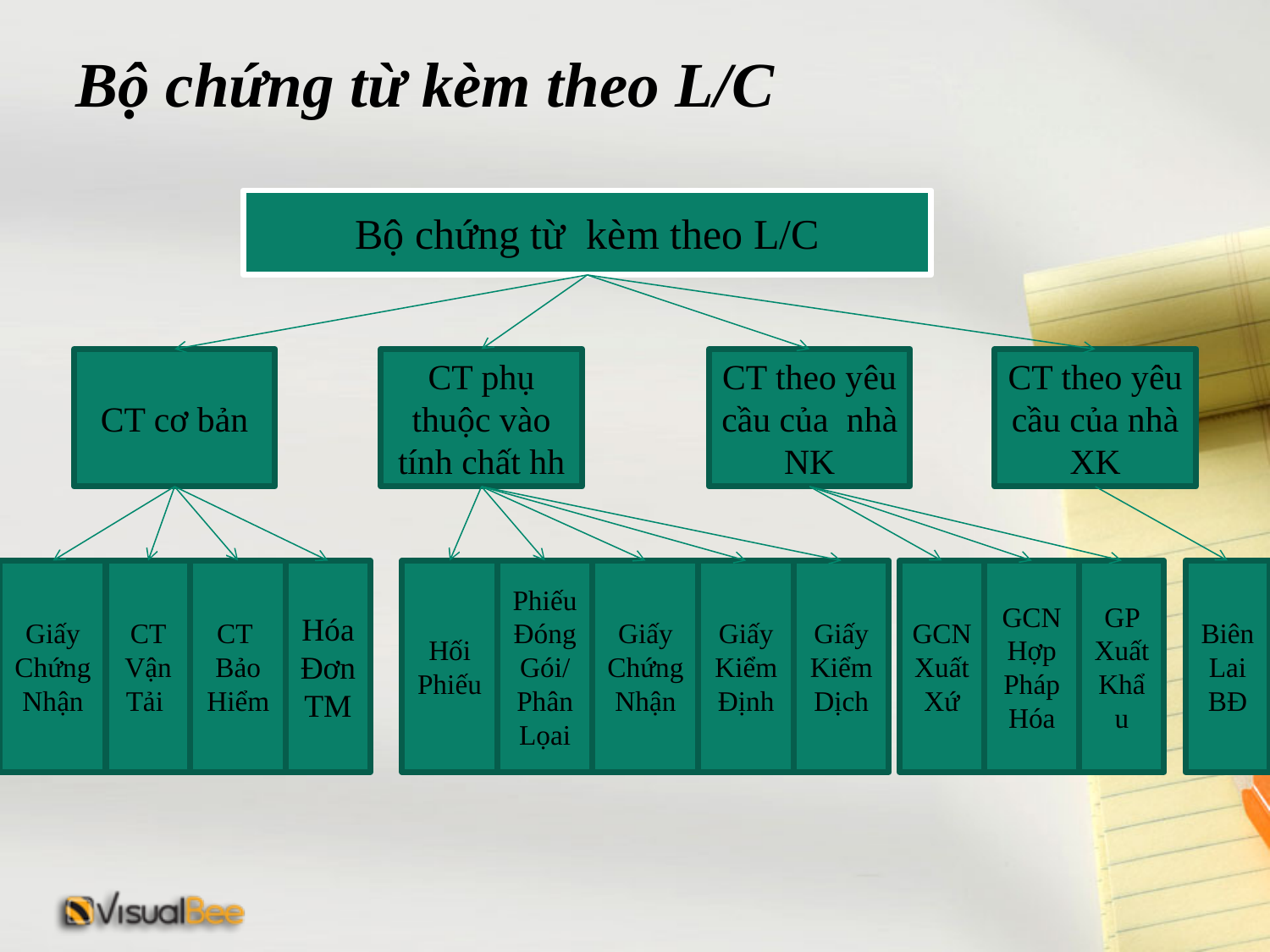

# Bộ chứng từ kèm theo L/C

Bộ chứng từ  kèm theo L/C
CT cơ bản
CT phụ thuộc vào tính chất hh
CT theo yêu cầu của  nhà NK
CT theo yêu cầu của nhà XK
Giấy Chứng Nhận
CT Vận Tải
CT
Bảo Hiểm
Hóa Đơn TM
Hối Phiếu
Phiếu Đóng Gói/ Phân Lọai
Giấy Chứng Nhận
Giấy Kiểm Định
Giấy Kiểm Dịch
GCN Xuất Xứ
GCN Hợp Pháp Hóa
GP Xuất Khẩu
Biên Lai BĐ